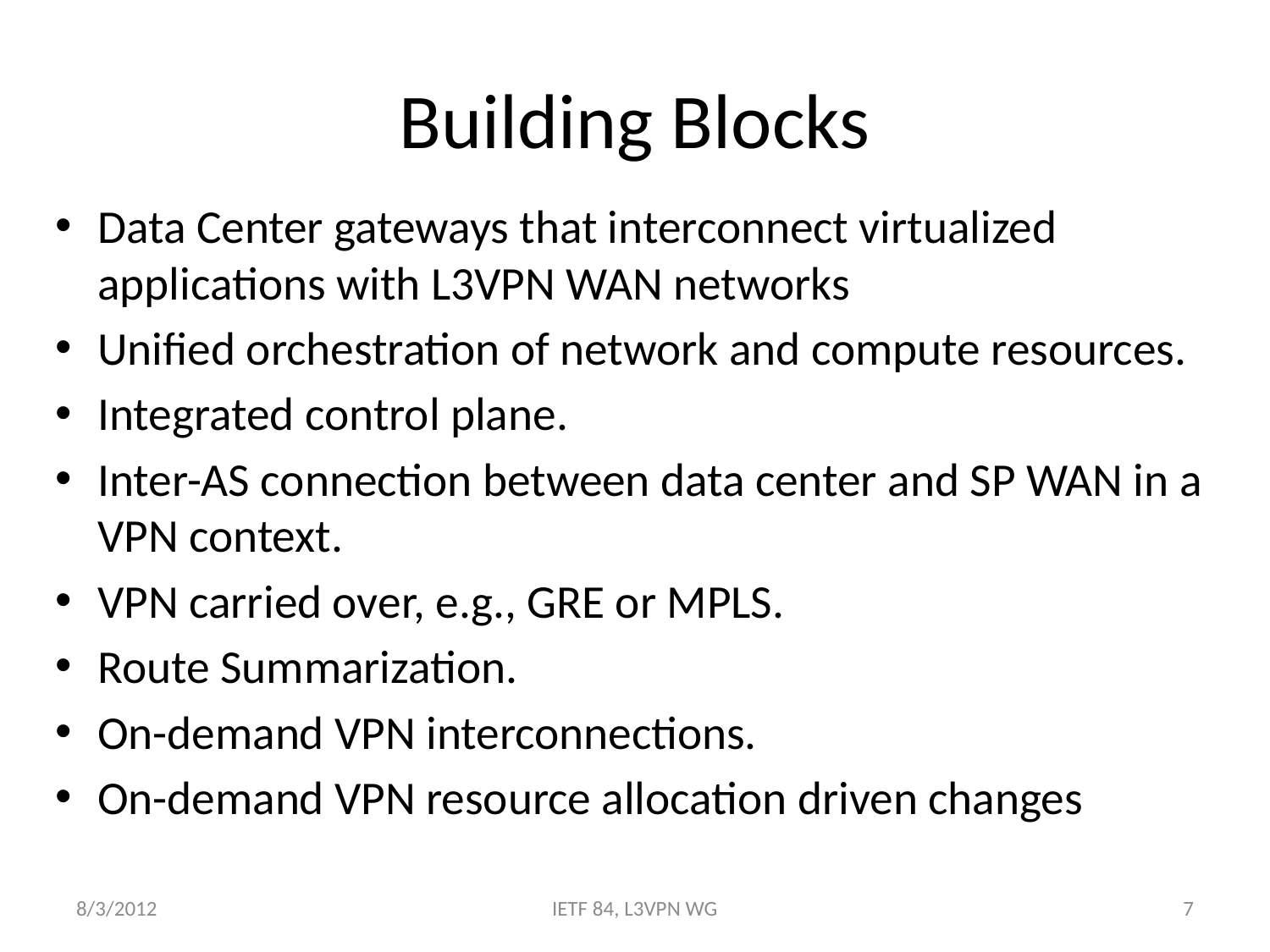

# Building Blocks
Data Center gateways that interconnect virtualized applications with L3VPN WAN networks
Unified orchestration of network and compute resources.
Integrated control plane.
Inter-AS connection between data center and SP WAN in a VPN context.
VPN carried over, e.g., GRE or MPLS.
Route Summarization.
On-demand VPN interconnections.
On-demand VPN resource allocation driven changes

8/3/2012
IETF 84, L3VPN WG
7